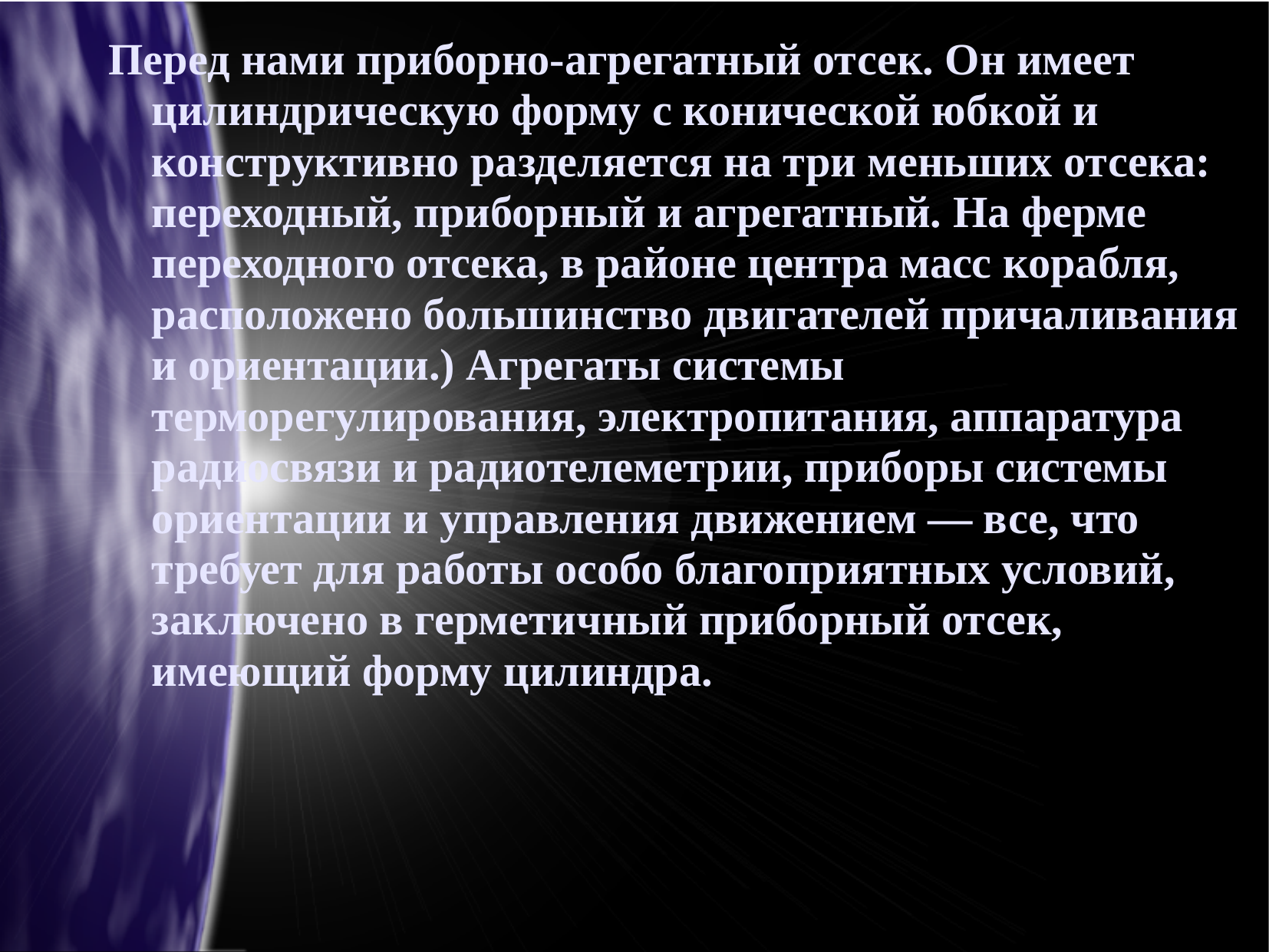

Перед нами приборно-агрегатный отсек. Он имеет цилиндрическую форму с конической юбкой и конструктивно разделяется на три меньших отсека: переходный, приборный и агрегатный. На ферме переходного отсека, в районе центра масс корабля, расположено большинство двигателей причаливания и ориентации.) Агрегаты системы терморегулирования, электропитания, аппаратура радиосвязи и радиотелеметрии, приборы системы ориентации и управления движением — все, что требует для работы особо благоприятных условий, заключено в герметичный приборный отсек, имеющий форму цилиндра.